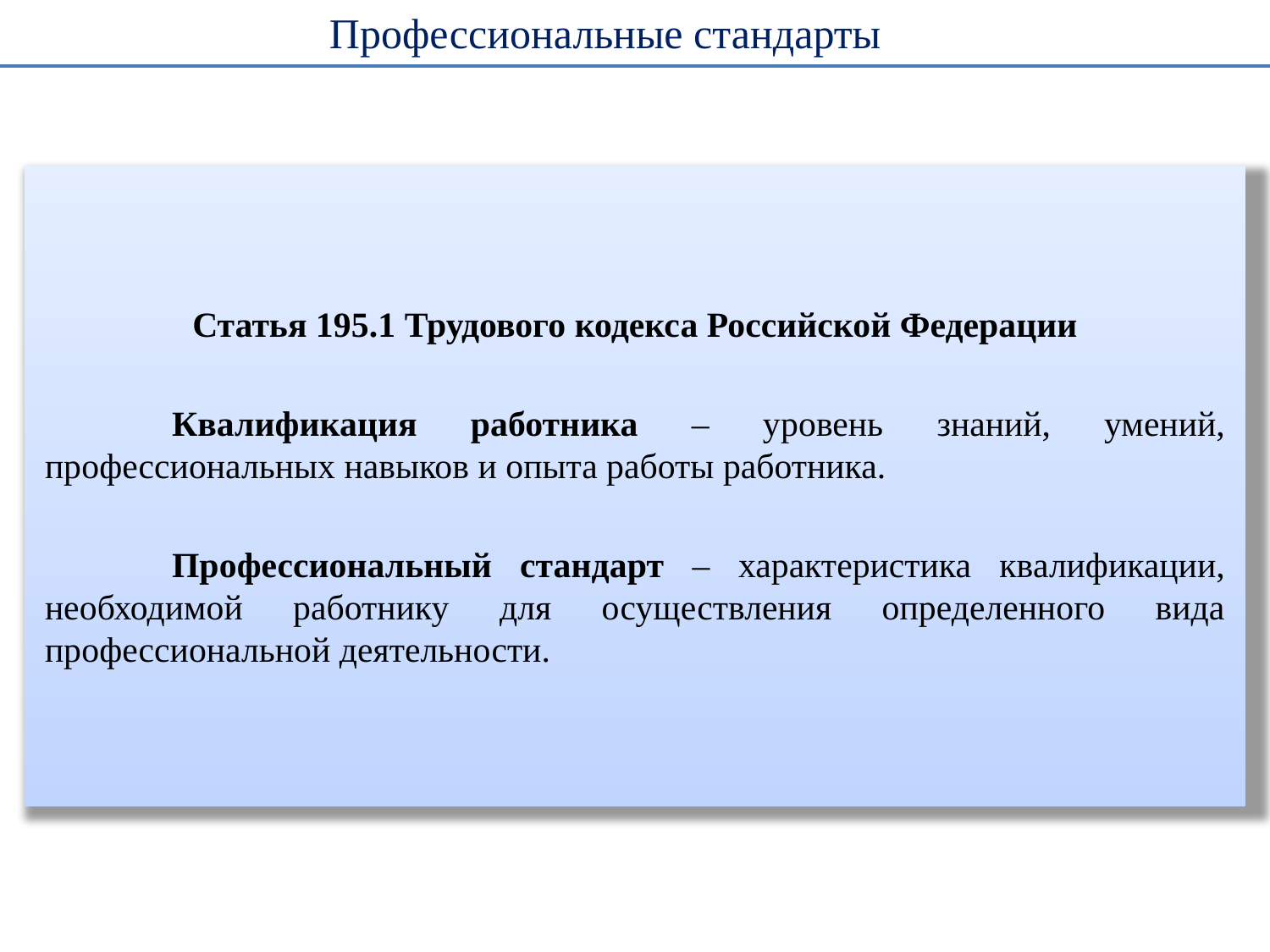

Профессиональные стандарты
Статья 195.1 Трудового кодекса Российской Федерации

	Квалификация работника – уровень знаний, умений, профессиональных навыков и опыта работы работника.

	Профессиональный стандарт – характеристика квалификации, необходимой работнику для осуществления определенного вида профессиональной деятельности.